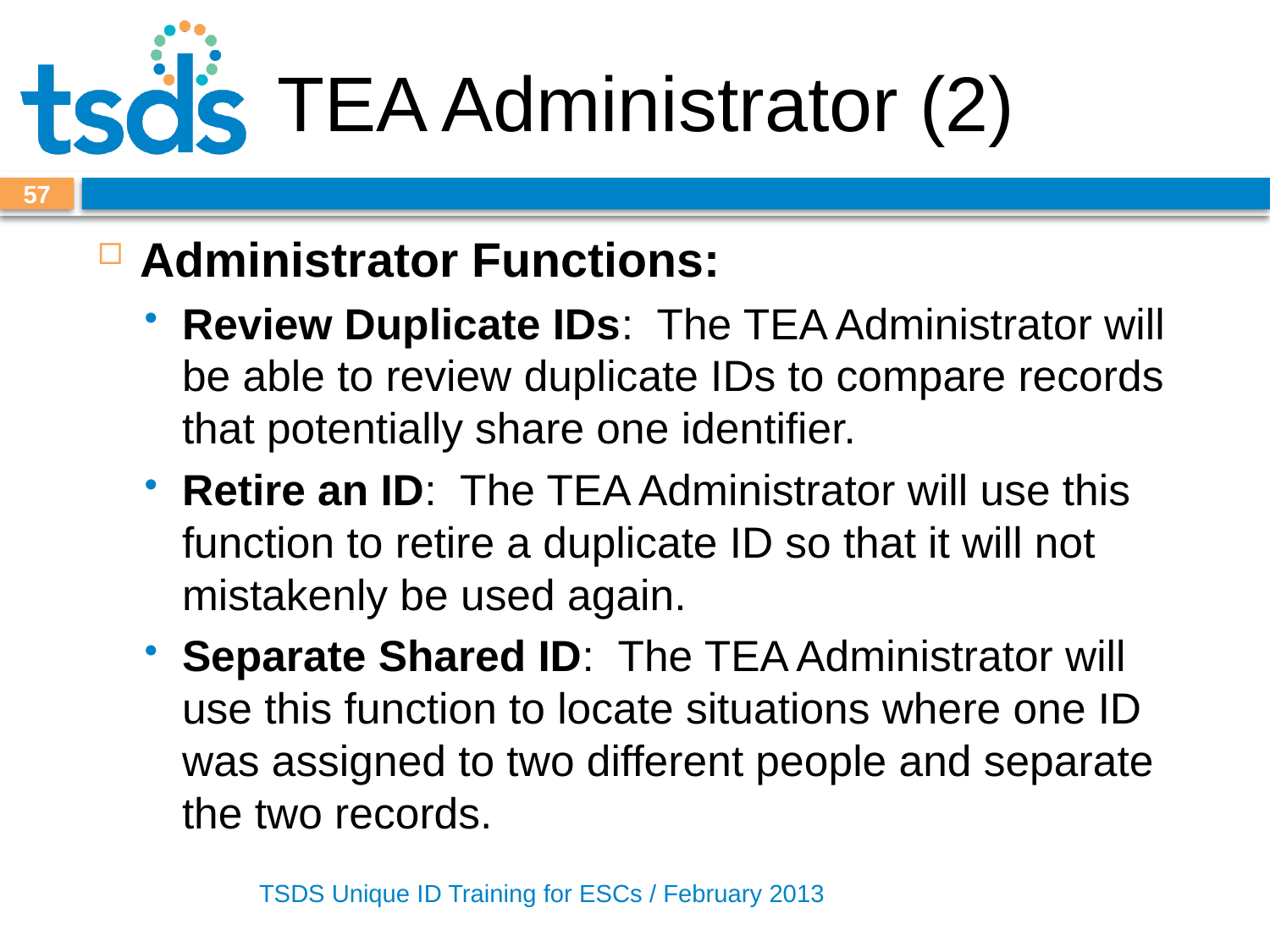

# TEA Administrator (2)
57
Administrator Functions:
Review Duplicate IDs:  The TEA Administrator will be able to review duplicate IDs to compare records that potentially share one identifier.
Retire an ID:  The TEA Administrator will use this function to retire a duplicate ID so that it will not mistakenly be used again.
Separate Shared ID:  The TEA Administrator will use this function to locate situations where one ID was assigned to two different people and separate the two records.

TSDS Unique ID Training for ESCs / February 2013